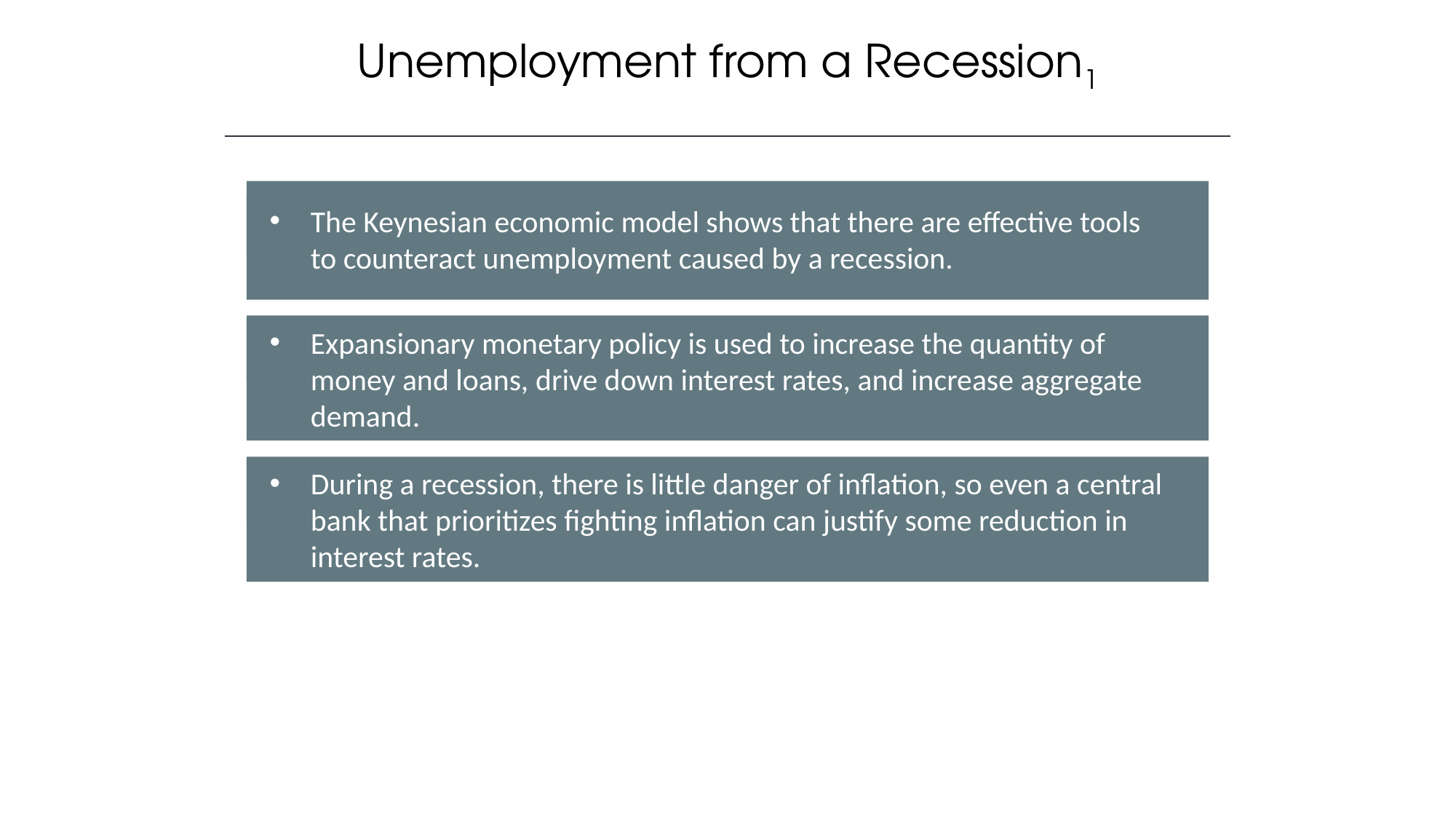

Unemployment from a Recession1

The Keynesian economic model shows that there are effective tools to counteract unemployment caused by a recession.

Expansionary monetary policy is used to increase the quantity of money and loans, drive down interest rates, and increase aggregate demand.

During a recession, there is little danger of inflation, so even a central bank that prioritizes fighting inflation can justify some reduction in interest rates.